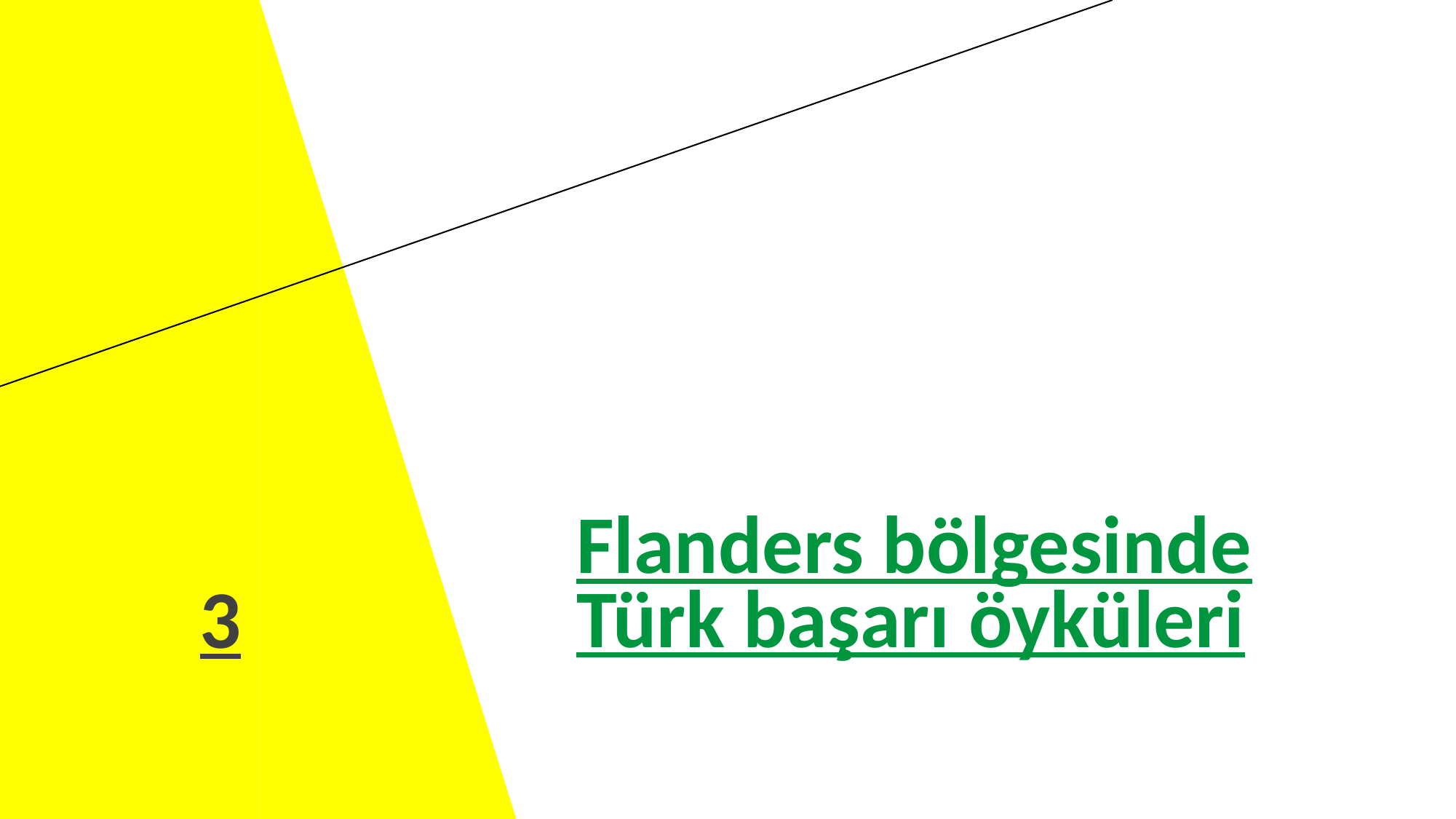

# Flanders bölgesinde Türk başarı öyküleri
3